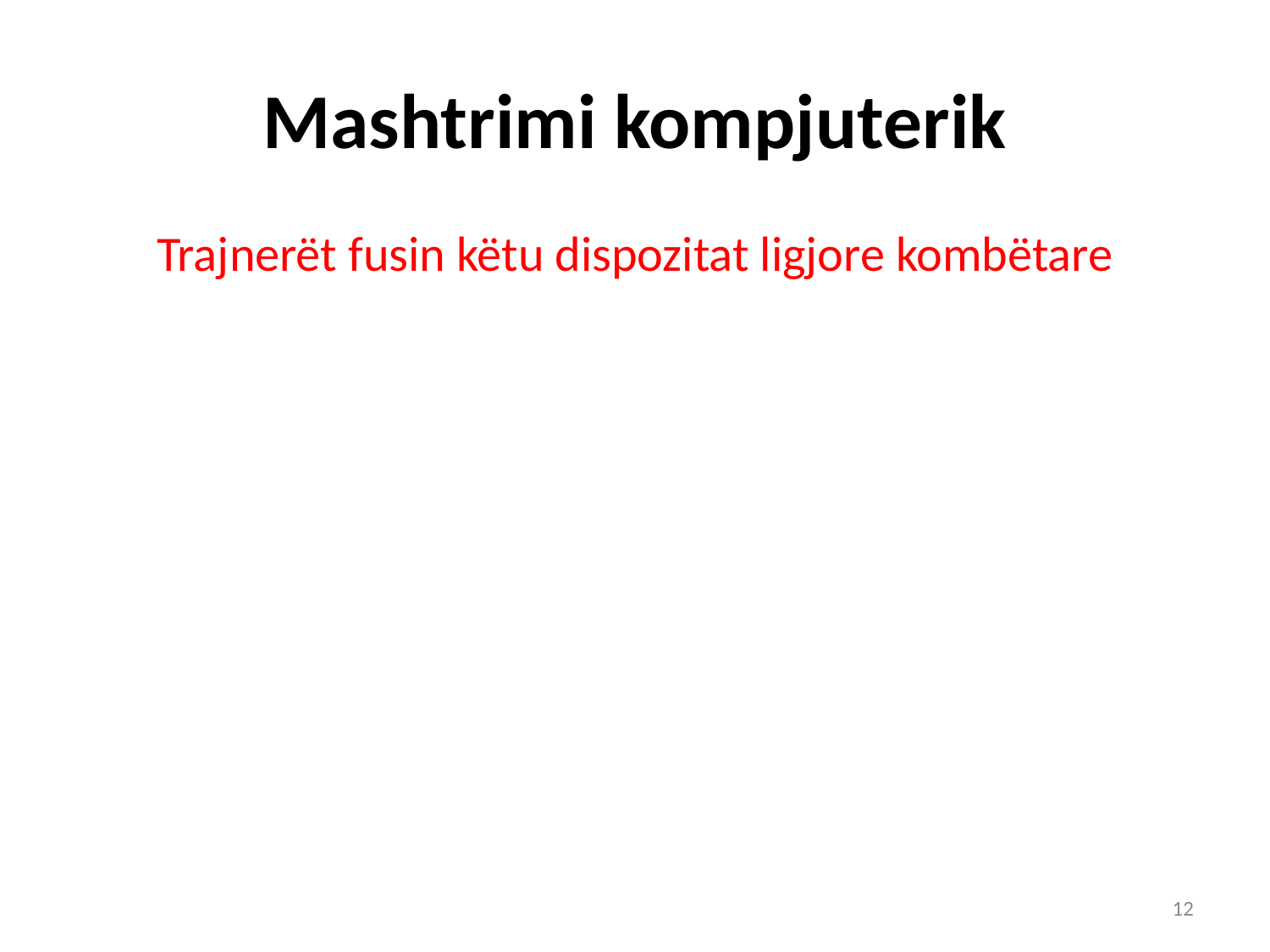

# Mashtrimi kompjuterik
Trajnerët fusin këtu dispozitat ligjore kombëtare
12